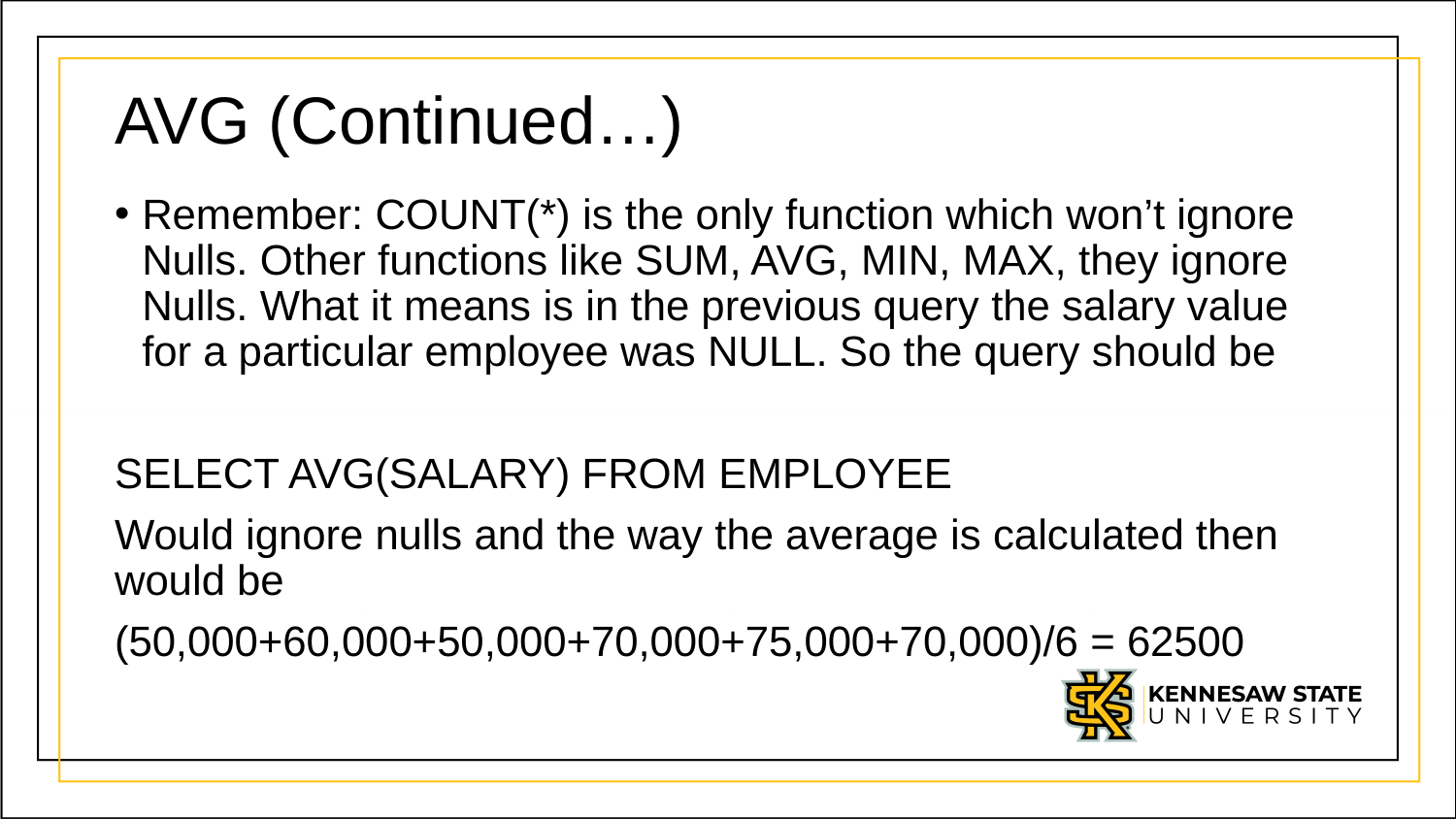

# AVG (Continued…)
Remember: COUNT(*) is the only function which won’t ignore Nulls. Other functions like SUM, AVG, MIN, MAX, they ignore Nulls. What it means is in the previous query the salary value for a particular employee was NULL. So the query should be

SELECT AVG(SALARY) FROM EMPLOYEE
Would ignore nulls and the way the average is calculated then would be
(50,000+60,000+50,000+70,000+75,000+70,000)/6 = 62500